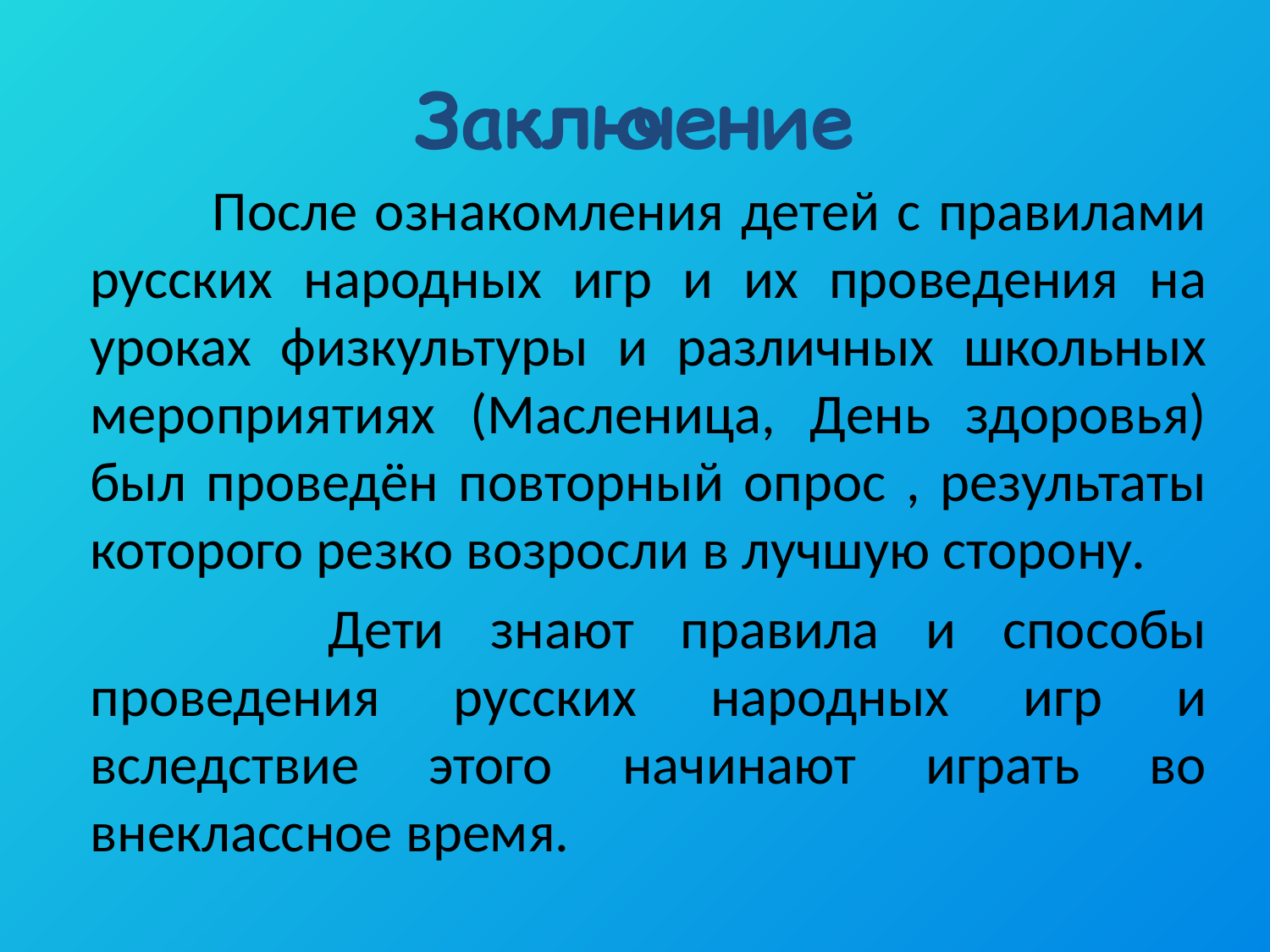

# Заключение

    После ознакомления детей с правилами русских народных игр и их проведения на уроках физкультуры и различных школьных мероприятиях (Масленица, День здоровья) был проведён повторный опрос , результаты которого резко возросли в лучшую сторону.
    Дети знают правила и способы проведения русских народных игр и вследствие этого начинают играть во внеклассное время.